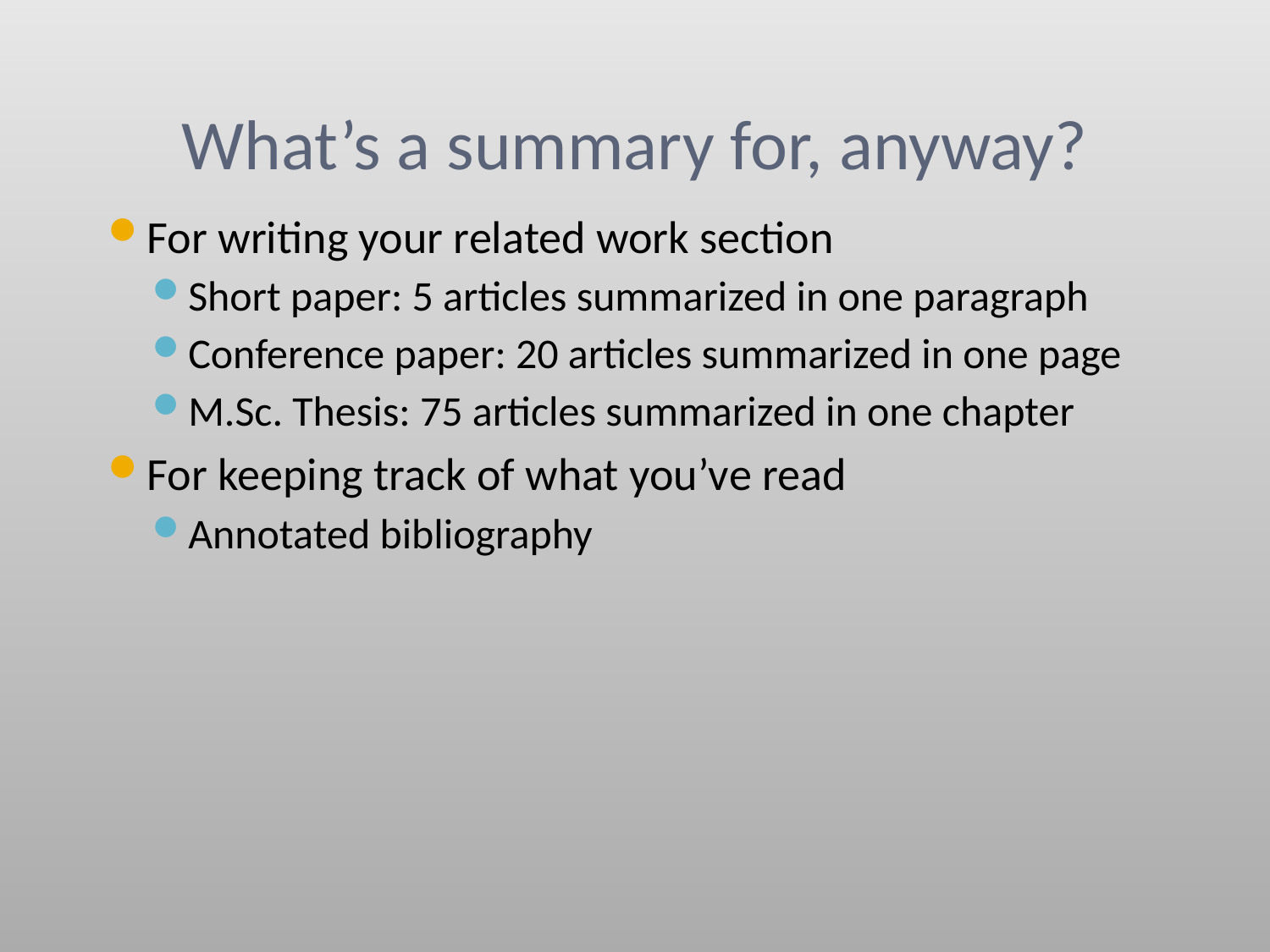

# What’s a summary for, anyway?
For writing your related work section
Short paper: 5 articles summarized in one paragraph
Conference paper: 20 articles summarized in one page
M.Sc. Thesis: 75 articles summarized in one chapter
For keeping track of what you’ve read
Annotated bibliography